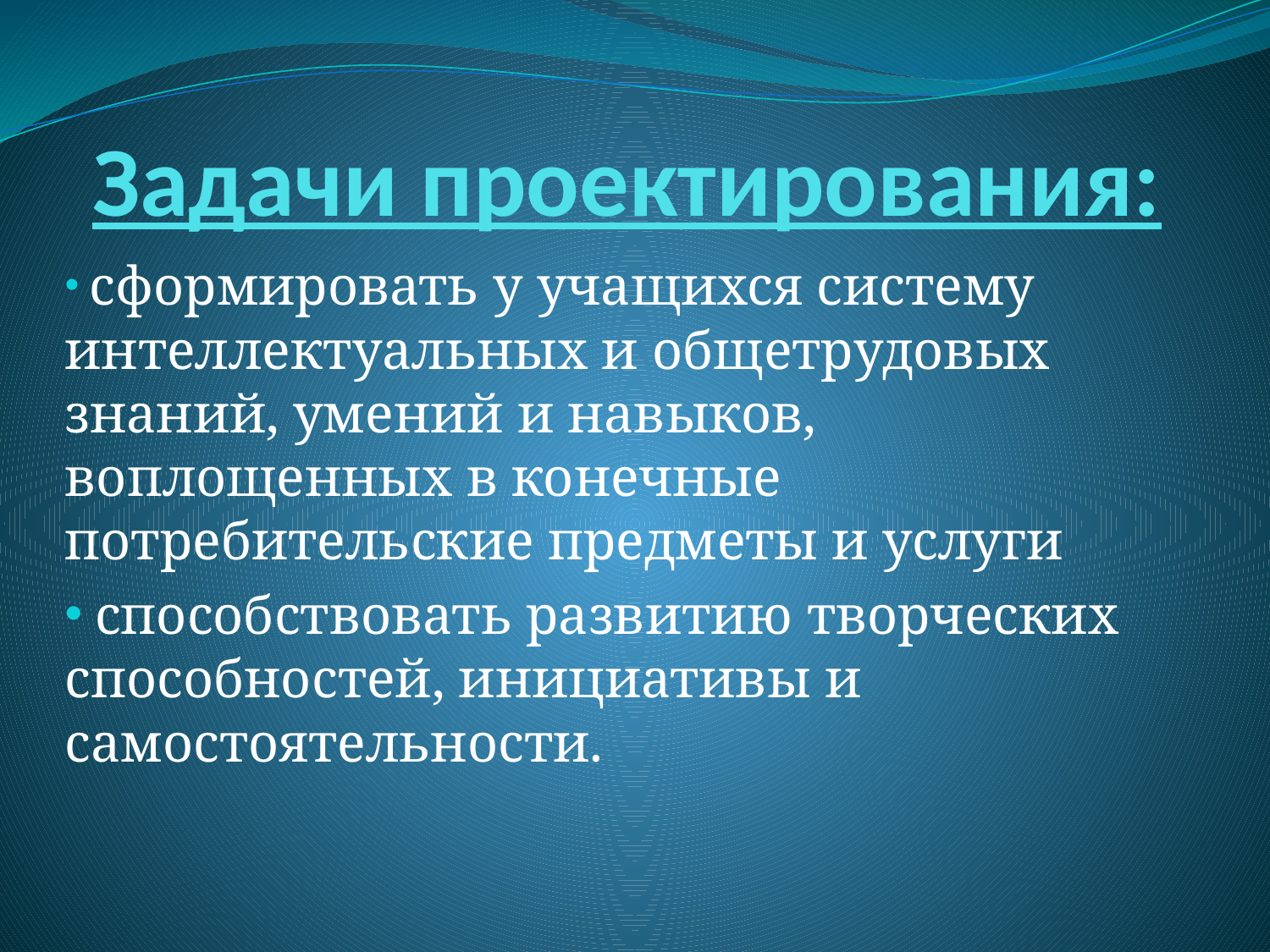

# Задачи проектирования:
 сформировать у учащихся систему интеллектуальных и общетрудовых знаний, умений и навыков, воплощенных в конечные потребительские предметы и услуги
 способствовать развитию творческих способностей, инициативы и самостоятельности.